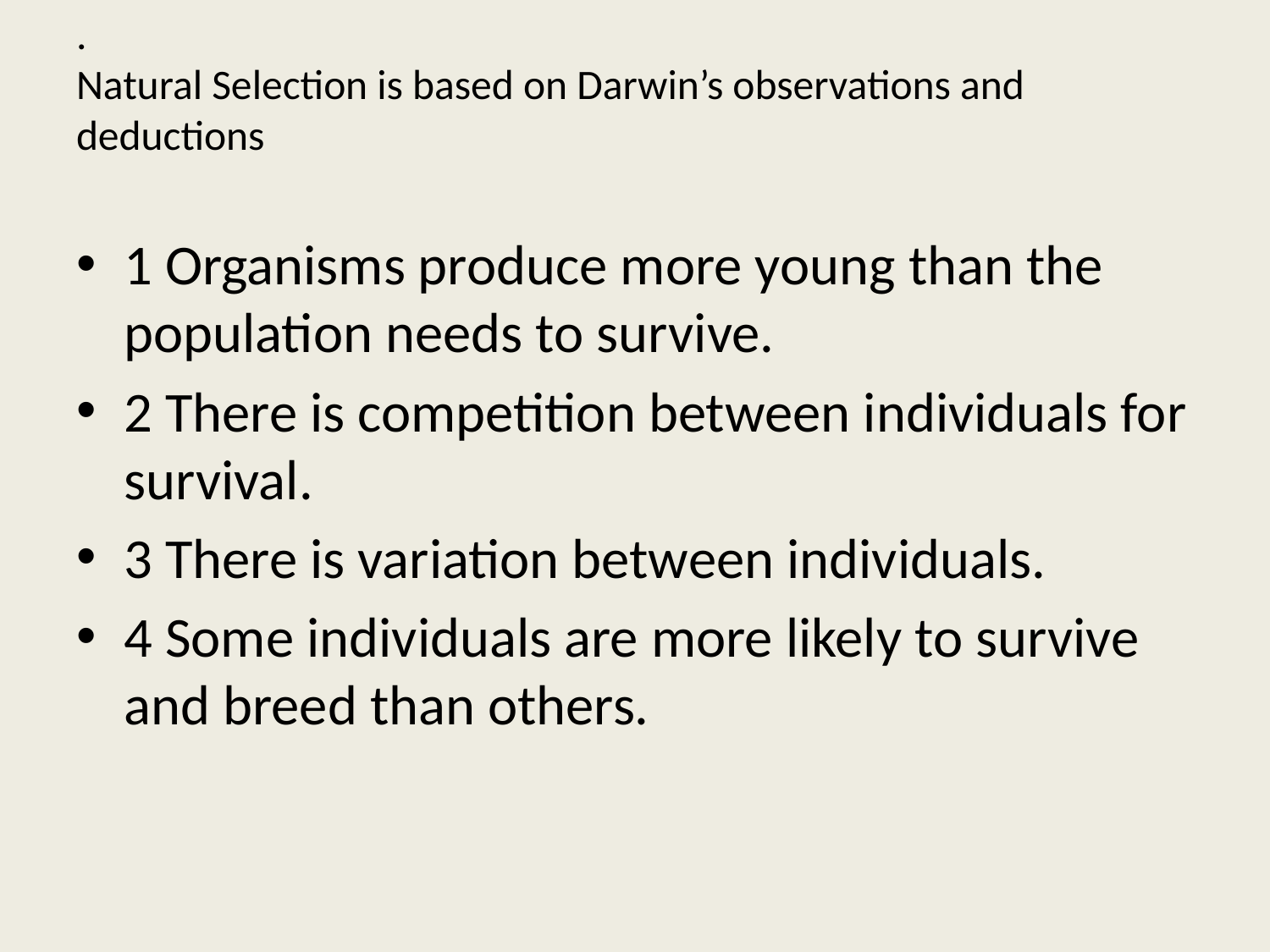

# . Natural Selection is based on Darwin’s observations and deductions
1 Organisms produce more young than the population needs to survive.
2 There is competition between individuals for survival.
3 There is variation between individuals.
4 Some individuals are more likely to survive and breed than others.